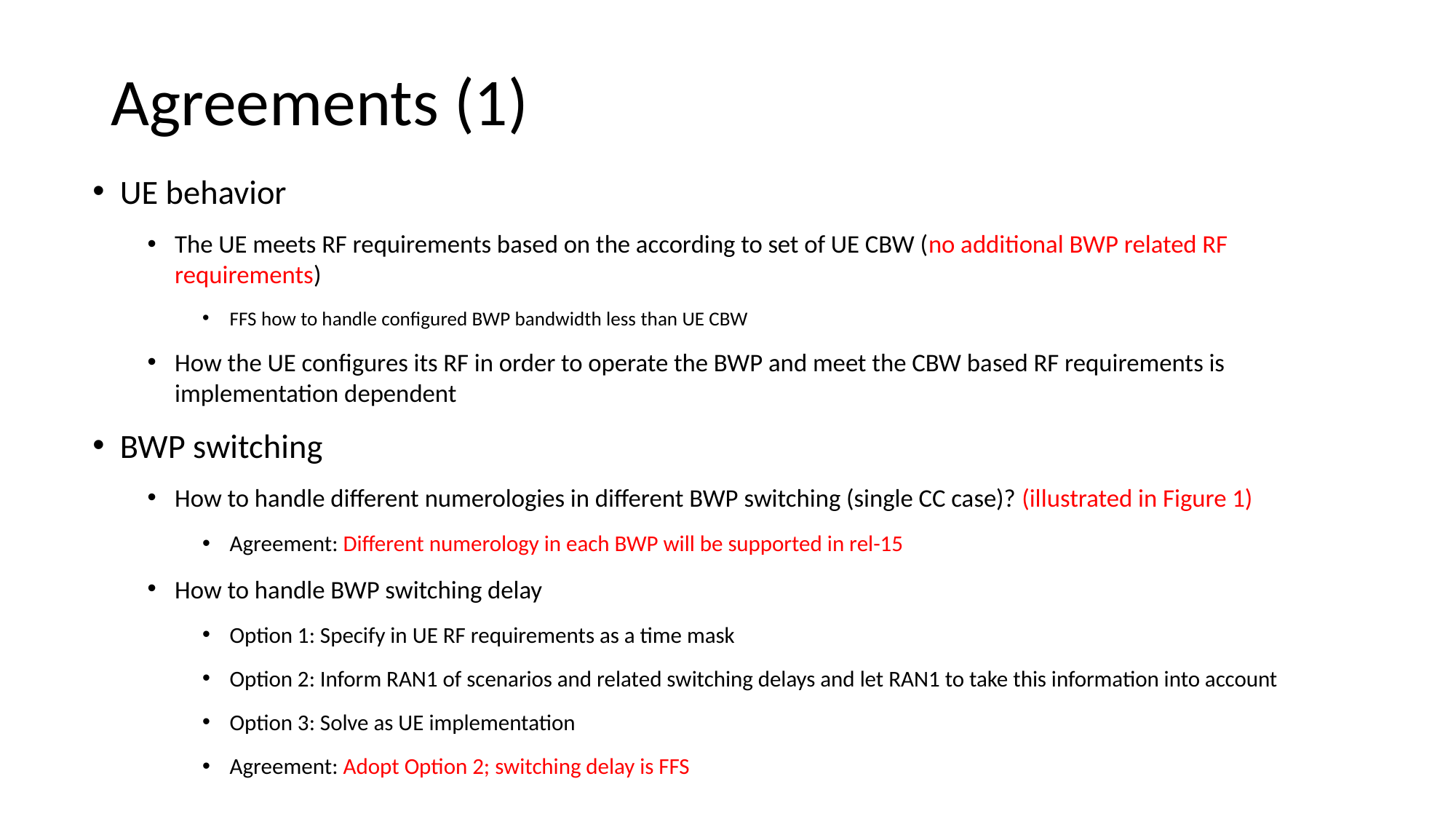

Agreements (1)
UE behavior
The UE meets RF requirements based on the according to set of UE CBW (no additional BWP related RF requirements)
FFS how to handle configured BWP bandwidth less than UE CBW
How the UE configures its RF in order to operate the BWP and meet the CBW based RF requirements is implementation dependent
BWP switching
How to handle different numerologies in different BWP switching (single CC case)? (illustrated in Figure 1)
Agreement: Different numerology in each BWP will be supported in rel-15
How to handle BWP switching delay
Option 1: Specify in UE RF requirements as a time mask
Option 2: Inform RAN1 of scenarios and related switching delays and let RAN1 to take this information into account
Option 3: Solve as UE implementation
Agreement: Adopt Option 2; switching delay is FFS